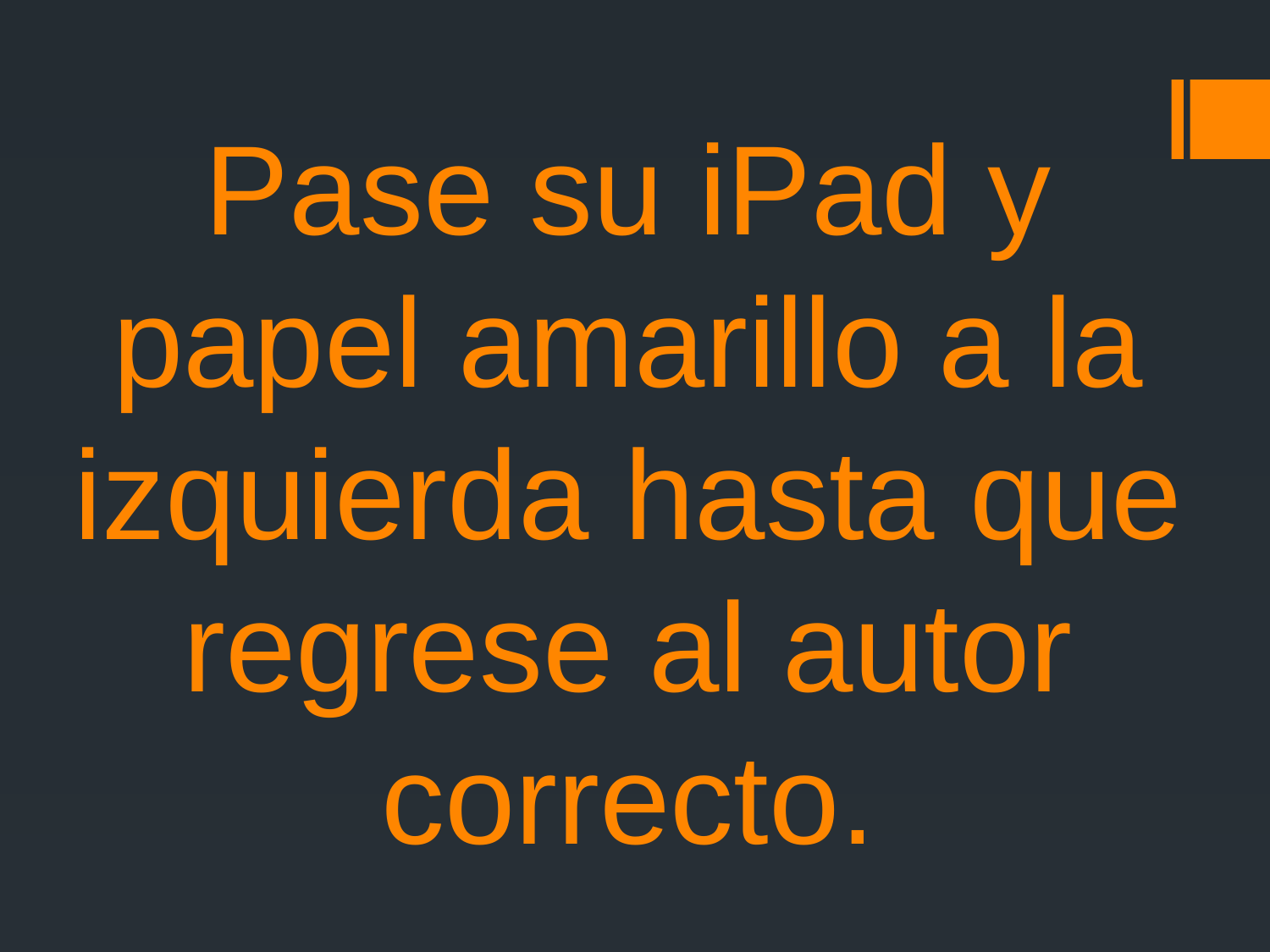

# Pase su iPad y papel amarillo a la izquierda hasta que regrese al autor correcto.